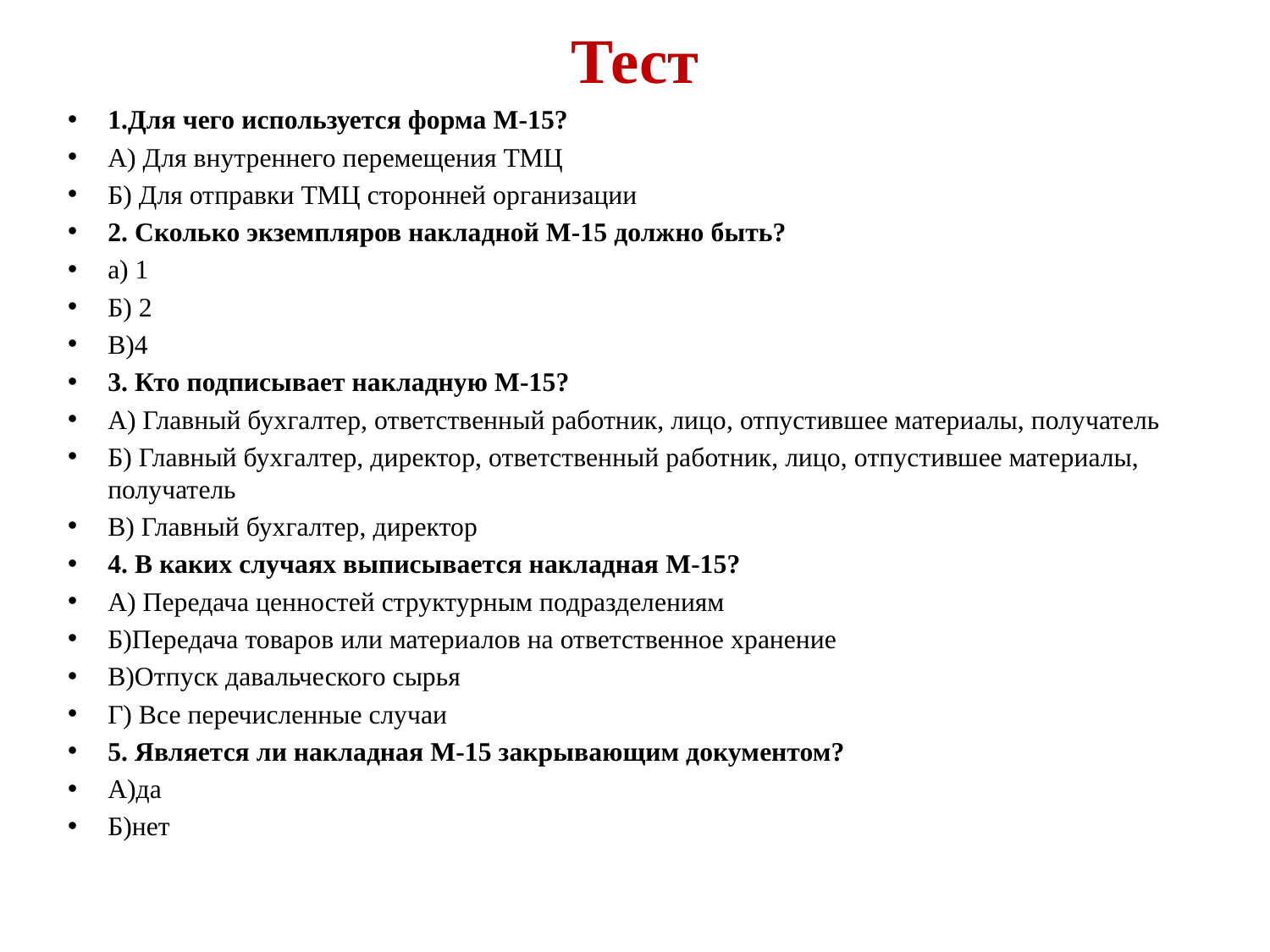

# Тест
1.Для чего используется форма М-15?
А) Для внутреннего перемещения ТМЦ
Б) Для отправки ТМЦ сторонней организации
2. Сколько экземпляров накладной М-15 должно быть?
а) 1
Б) 2
В)4
3. Кто подписывает накладную М-15?
А) Главный бухгалтер, ответственный работник, лицо, отпустившее материалы, получатель
Б) Главный бухгалтер, директор, ответственный работник, лицо, отпустившее материалы, получатель
В) Главный бухгалтер, директор
4. В каких случаях выписывается накладная М-15?
А) Передача ценностей структурным подразделениям
Б)Передача товаров или материалов на ответственное хранение
В)Отпуск давальческого сырья
Г) Все перечисленные случаи
5. Является ли накладная М-15 закрывающим документом?
А)да
Б)нет